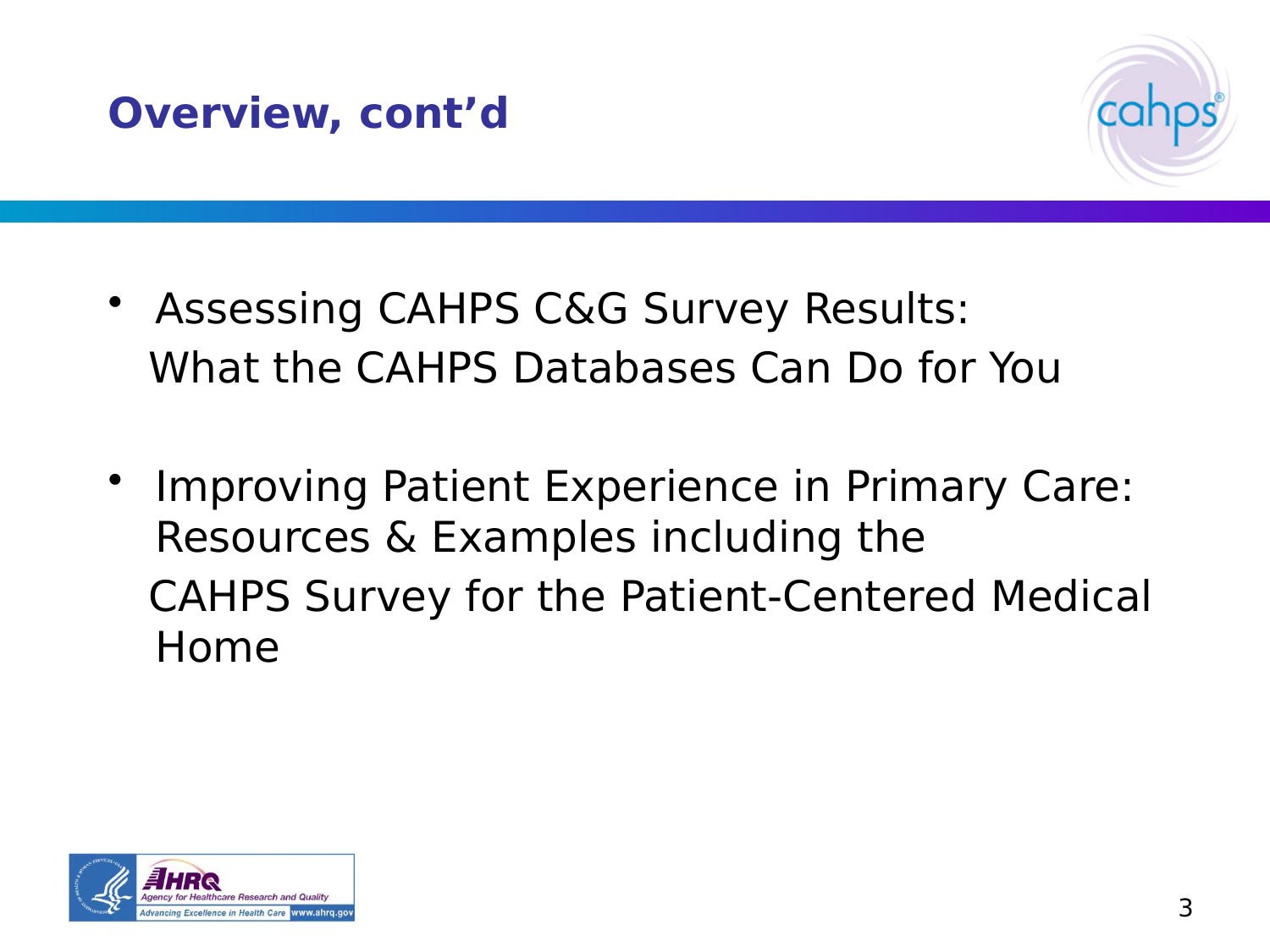

# Overview, cont’d

Assessing CAHPS C&G Survey Results:
   What the CAHPS Databases Can Do for You

Improving Patient Experience in Primary Care: Resources & Examples including the
   CAHPS Survey for the Patient-Centered Medical Home

3